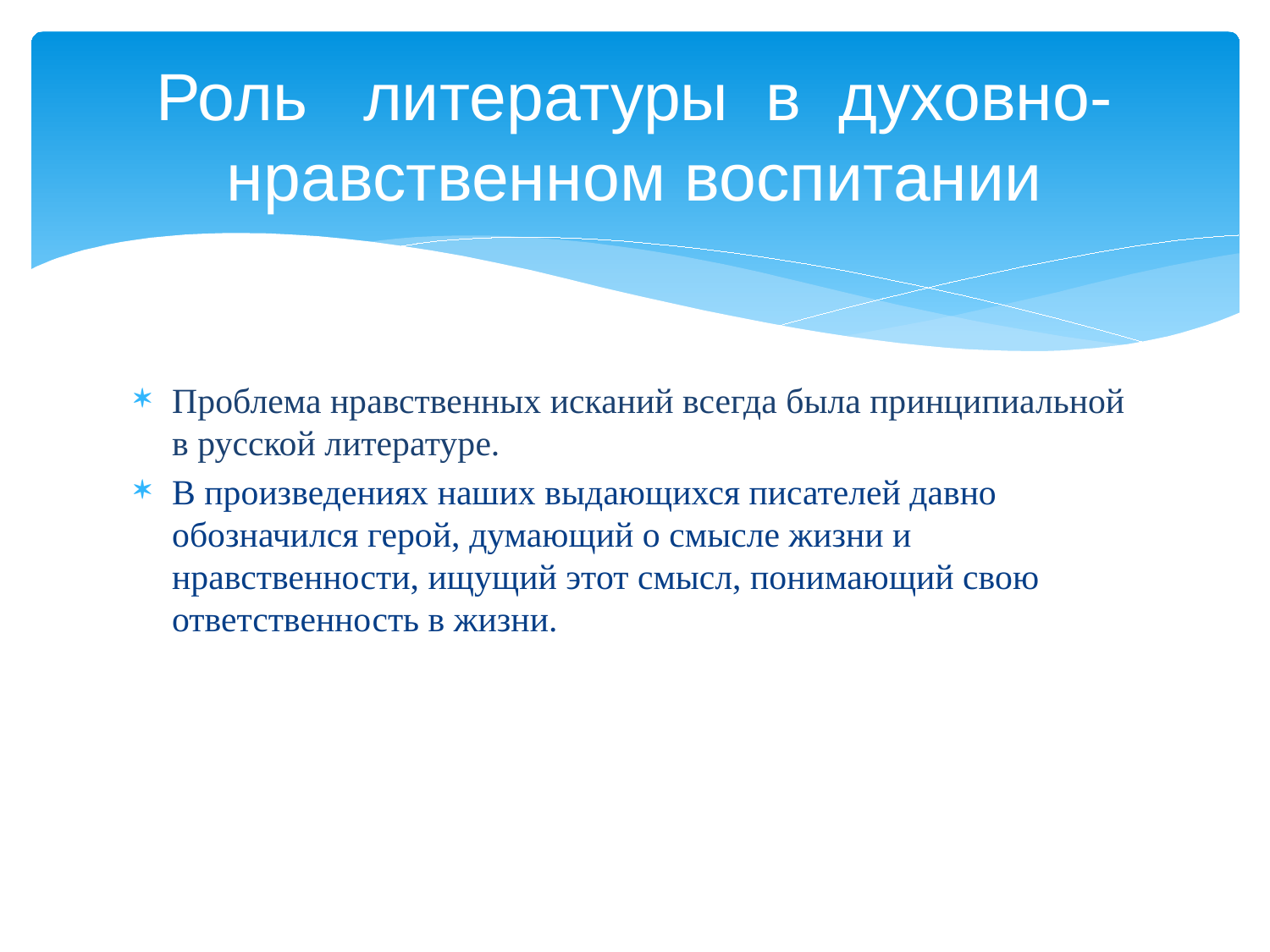

# Роль   литературы  в  духовно-нравственном воспитании
Проблема нравственных исканий всегда была принципиальной в русской литературе.
В произведениях наших выдающихся писателей давно обозначился герой, думающий о смысле жизни и нравственности, ищущий этот смысл, понимающий свою ответственность в жизни.